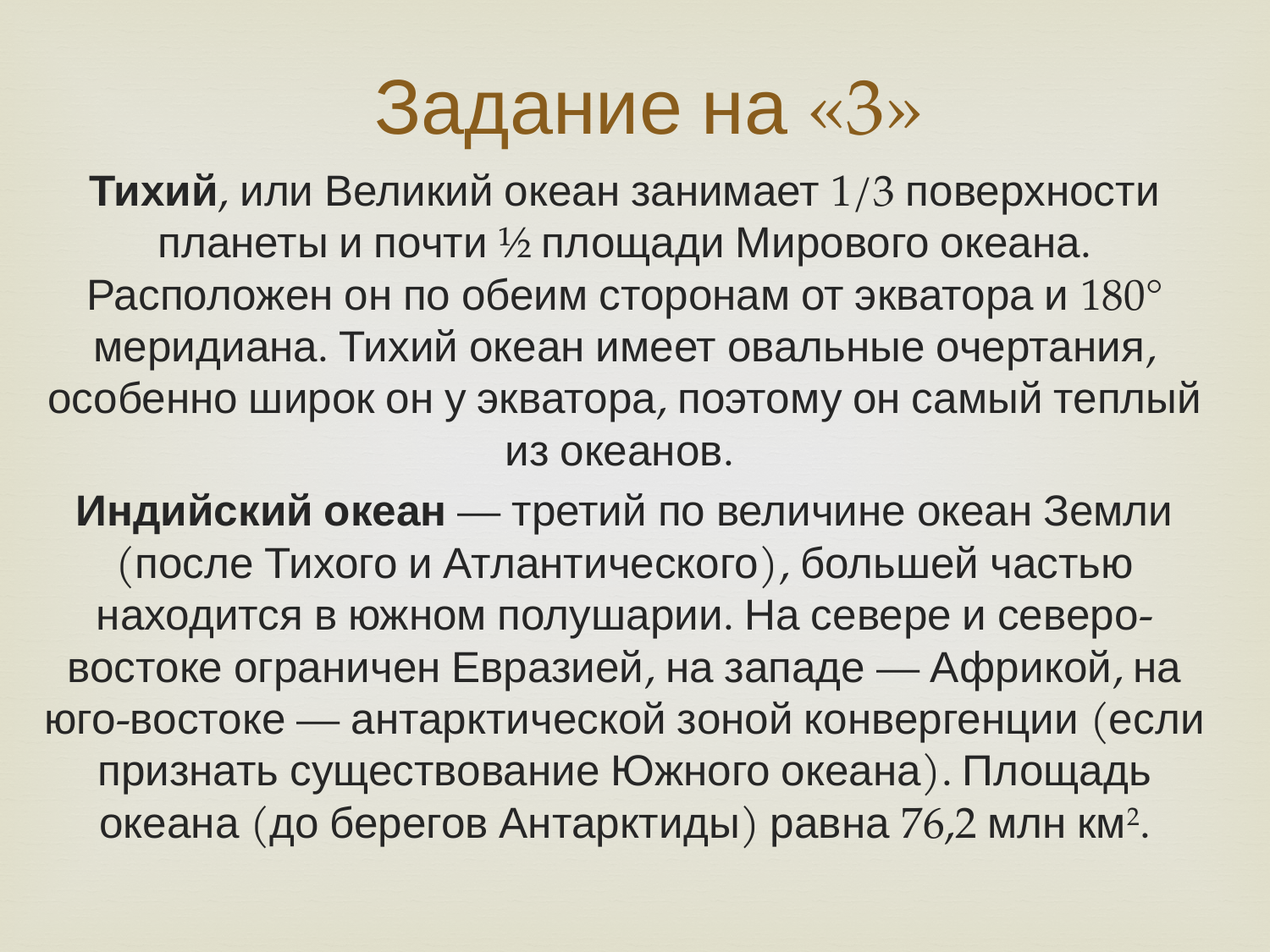

# Задание на «3»
Тихий, или Великий океан занимает 1/3 поверхности планеты и почти ½ площади Мирового океана. Расположен он по обеим сторонам от экватора и 180° меридиана. Тихий океан имеет овальные очертания, особенно широк он у экватора, поэтому он самый теплый из океанов.
Индийский океан — третий по величине океан Земли (после Тихого и Атлантического), большей частью находится в южном полушарии. На севере и северо-востоке ограничен Евразией, на западе — Африкой, на юго-востоке — антарктической зоной конвергенции (если признать существование Южного океана). Площадь океана (до берегов Антарктиды) равна 76,2 млн км2.